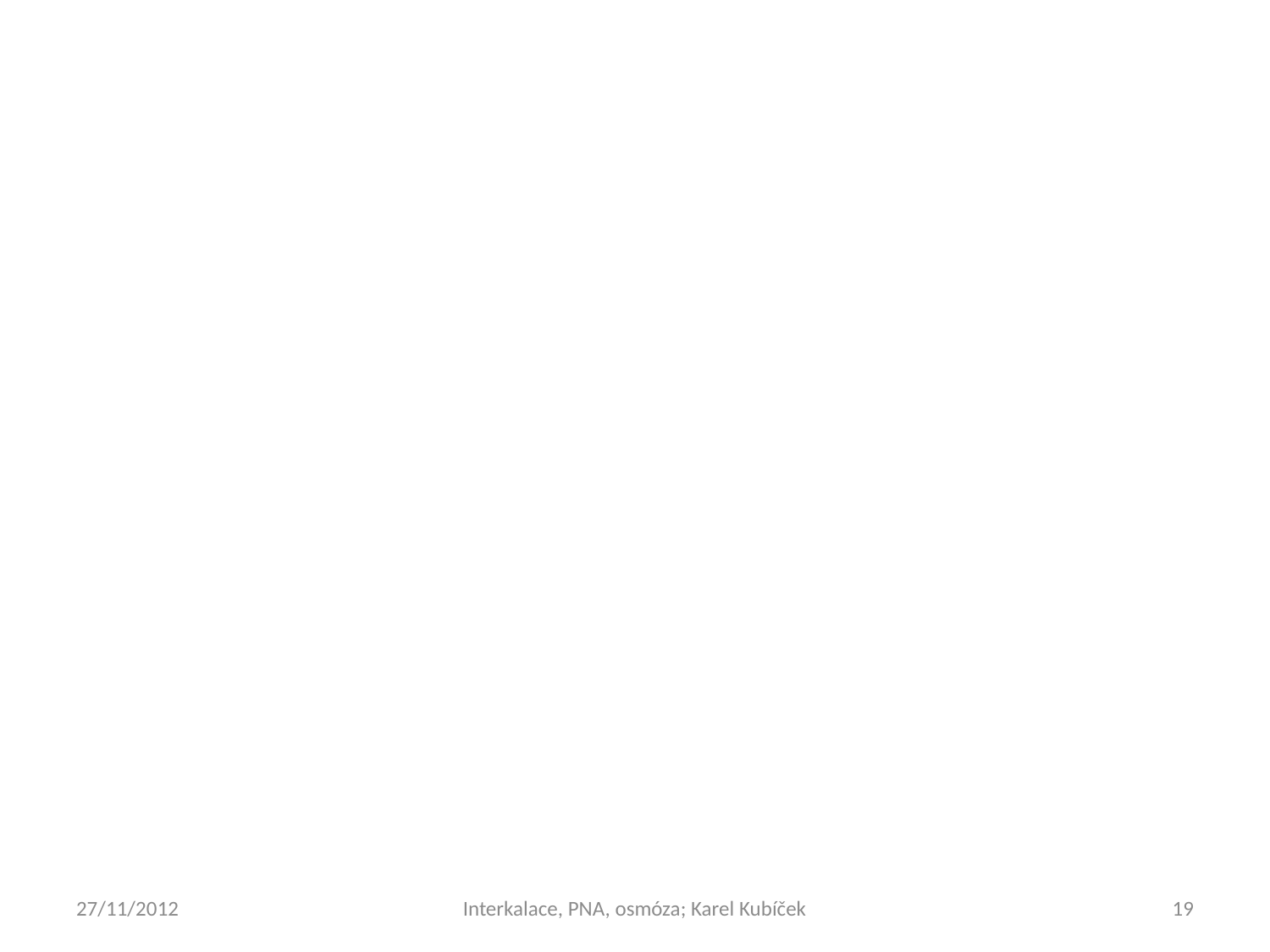

27/11/2012
Interkalace, PNA, osmóza; Karel Kubíček
19